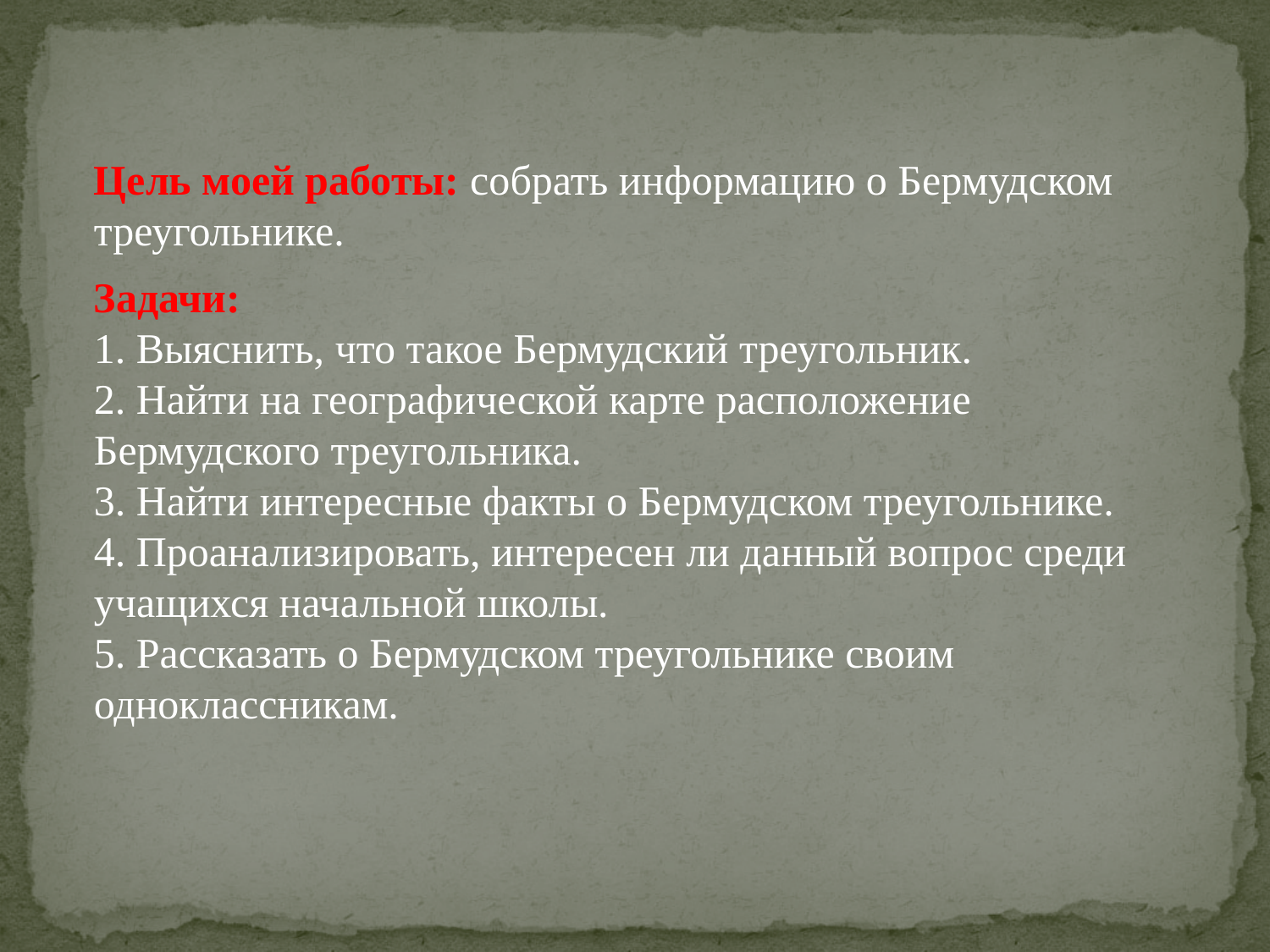

Цель моей работы: собрать информацию о Бермудском треугольнике.

Задачи:
1. Выяснить, что такое Бермудский треугольник.
2. Найти на географической карте расположение Бермудского треугольника.
3. Найти интересные факты о Бермудском треугольнике.
4. Проанализировать, интересен ли данный вопрос среди учащихся начальной школы.
5. Рассказать о Бермудском треугольнике своим одноклассникам.